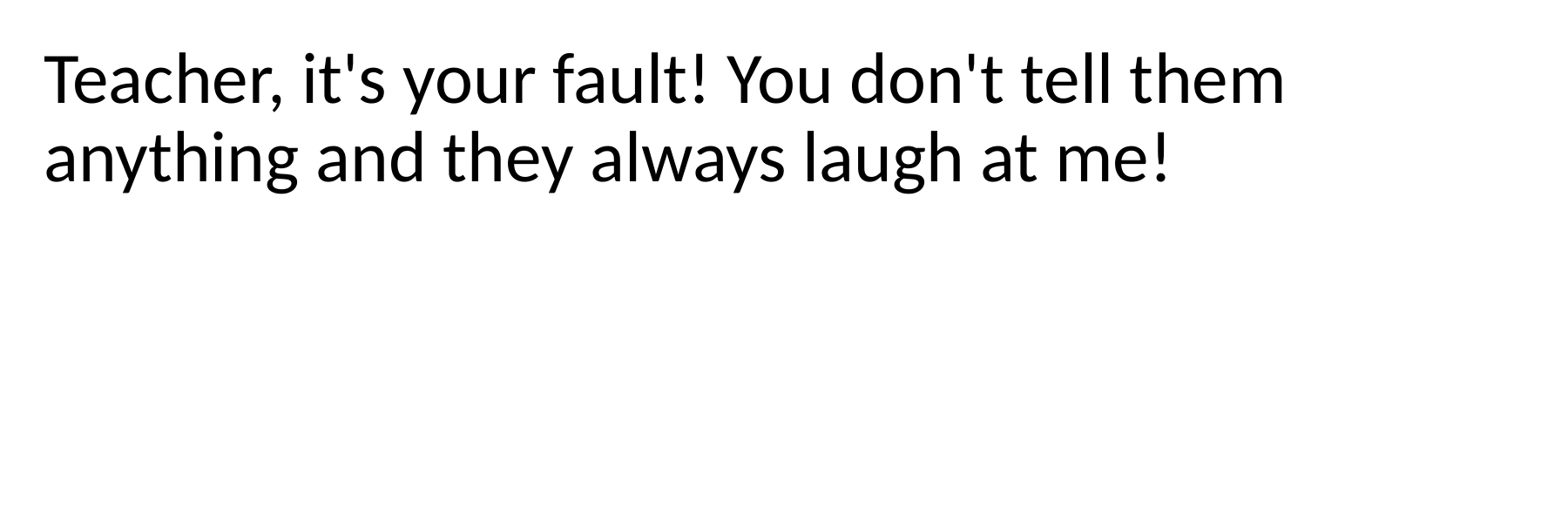

Teacher, it's your fault! You don't tell them anything and they always laugh at me!